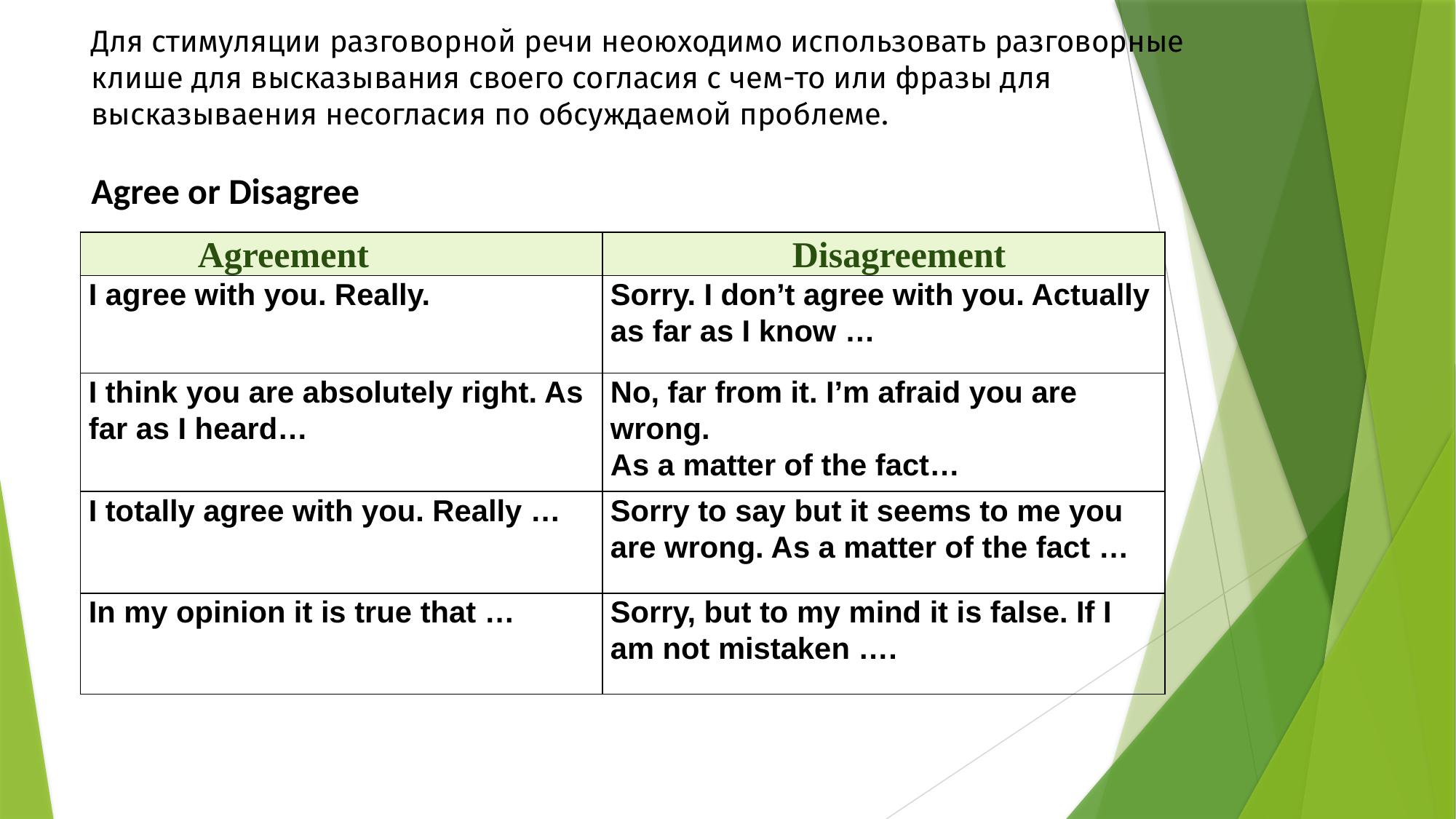

Для стимуляции разговорной речи неоюходимо использовать разговорные клише для высказывания своего согласия с чем-то или фразы для высказываения несогласия по обсуждаемой проблеме.

Agree or Disagree

| Agreement | Disagreement |
| --- | --- |
| I agree with you. Really. | Sorry. I don’t agree with you. Actually as far as I know … |
| I think you are absolutely right. As far as I heard… | No, far from it. I’m afraid you are wrong. As a matter of the fact… |
| I totally agree with you. Really … | Sorry to say but it seems to me you are wrong. As a matter of the fact … |
| In my opinion it is true that … | Sorry, but to my mind it is false. If I am not mistaken …. |